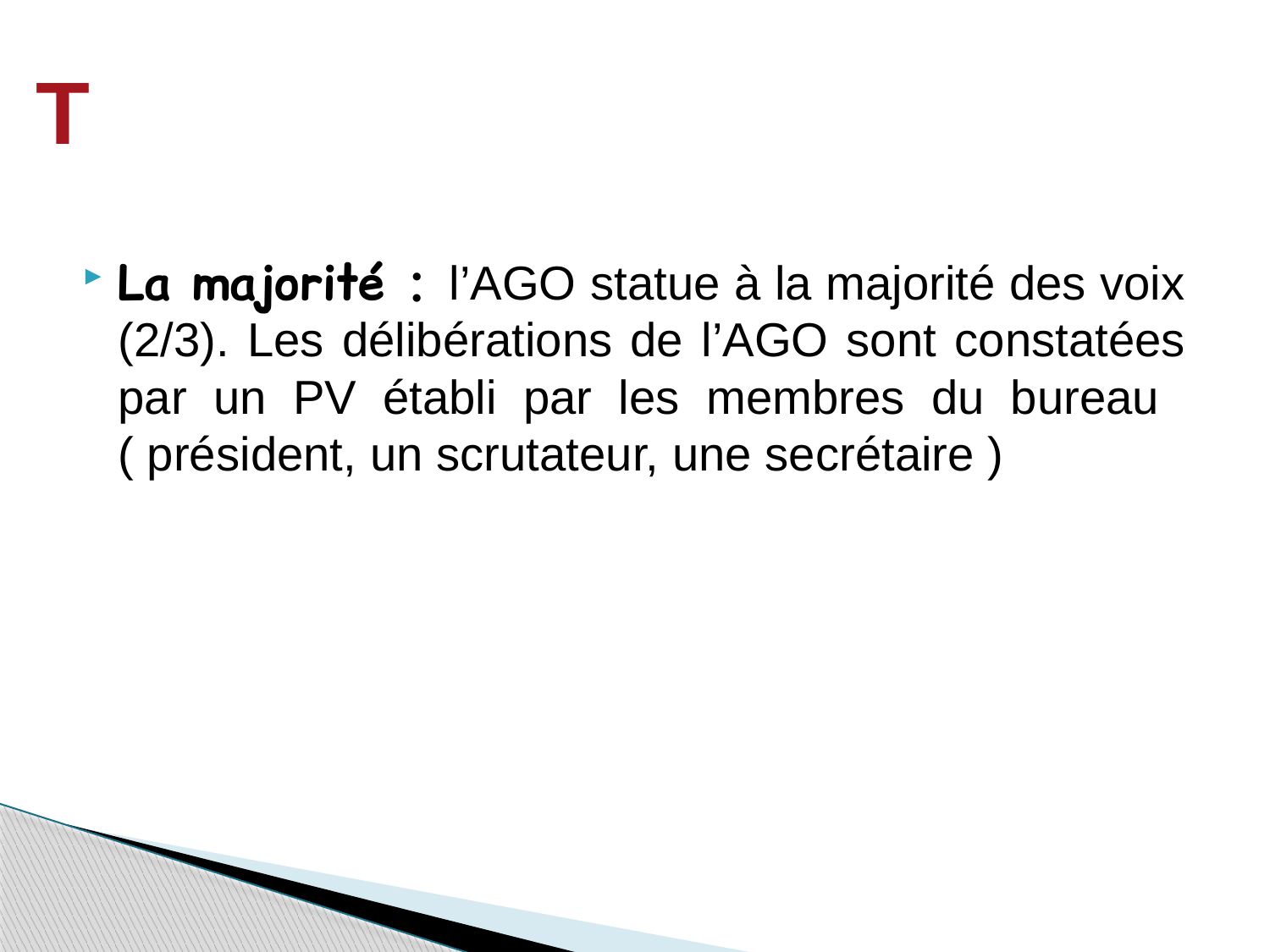

T
La majorité : l’AGO statue à la majorité des voix (2/3). Les délibérations de l’AGO sont constatées par un PV établi par les membres du bureau  ( président, un scrutateur, une secrétaire )